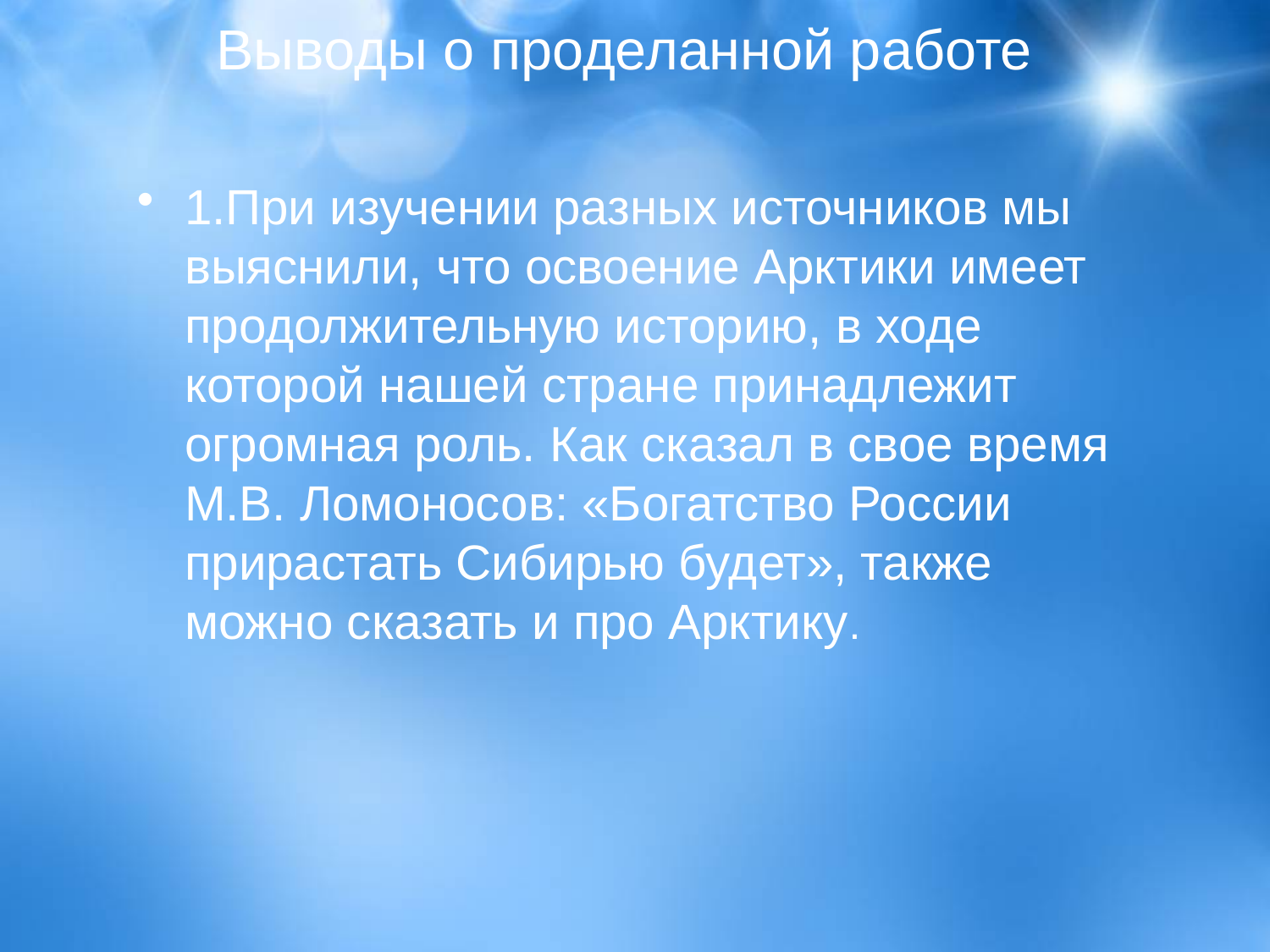

# Выводы о проделанной работе
1.При изучении разных источников мы выяснили, что освоение Арктики имеет продолжительную историю, в ходе которой нашей стране принадлежит огромная роль. Как сказал в свое время М.В. Ломоносов: «Богатство России прирастать Сибирью будет», также можно сказать и про Арктику.